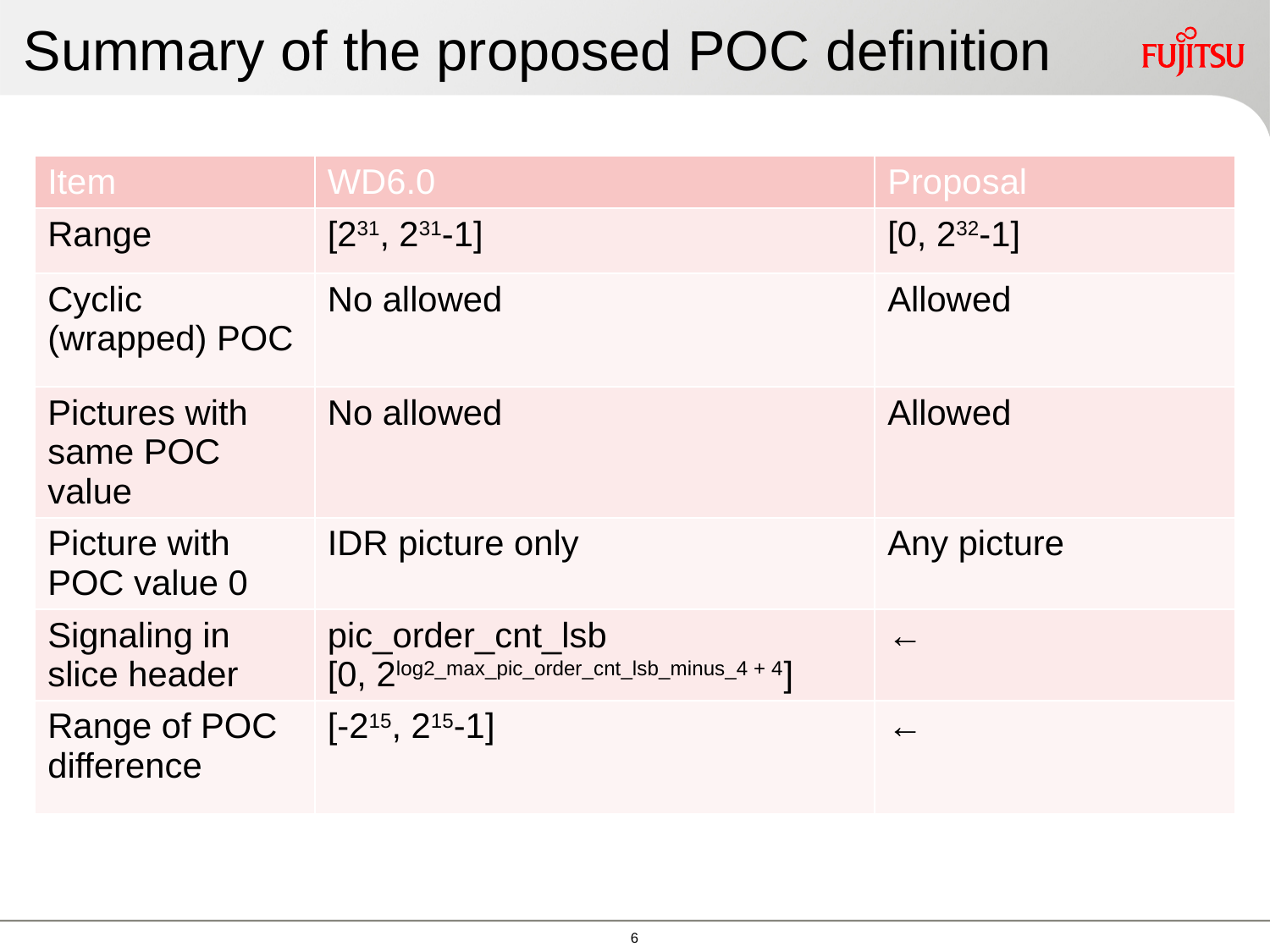

# Summary of the proposed POC definition
| Item | WD6.0 | Proposal |
| --- | --- | --- |
| Range | [231, 231-1] | [0, 232-1] |
| Cyclic (wrapped) POC | No allowed | Allowed |
| Pictures with same POC value | No allowed | Allowed |
| Picture with POC value 0 | IDR picture only | Any picture |
| Signaling in slice header | pic\_order\_cnt\_lsb [0, 2log2\_max\_pic\_order\_cnt\_lsb\_minus\_4 + 4] | ← |
| Range of POC difference | [-215, 215-1] | ← |
6